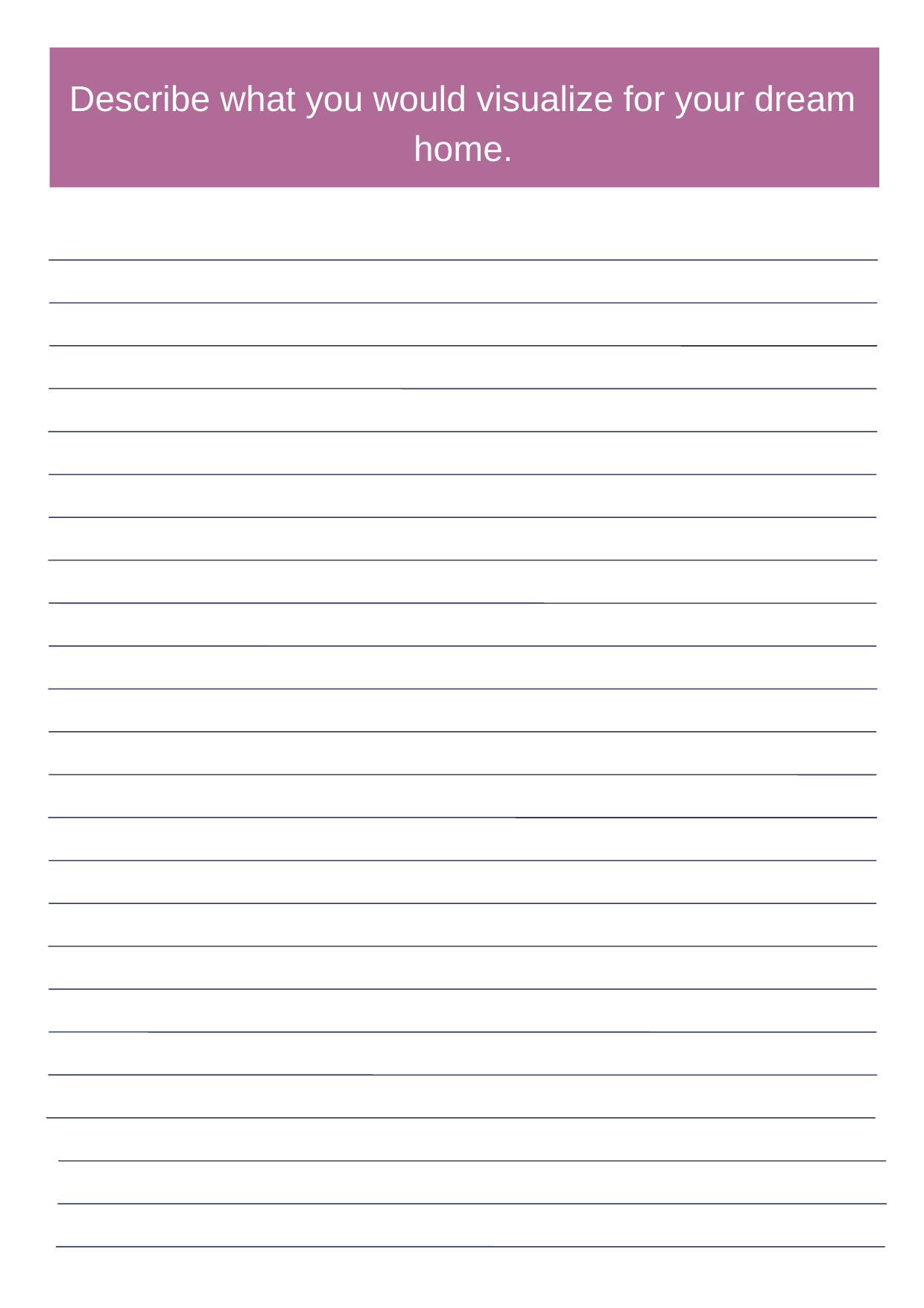

Describe what you would visualize for your dream home.